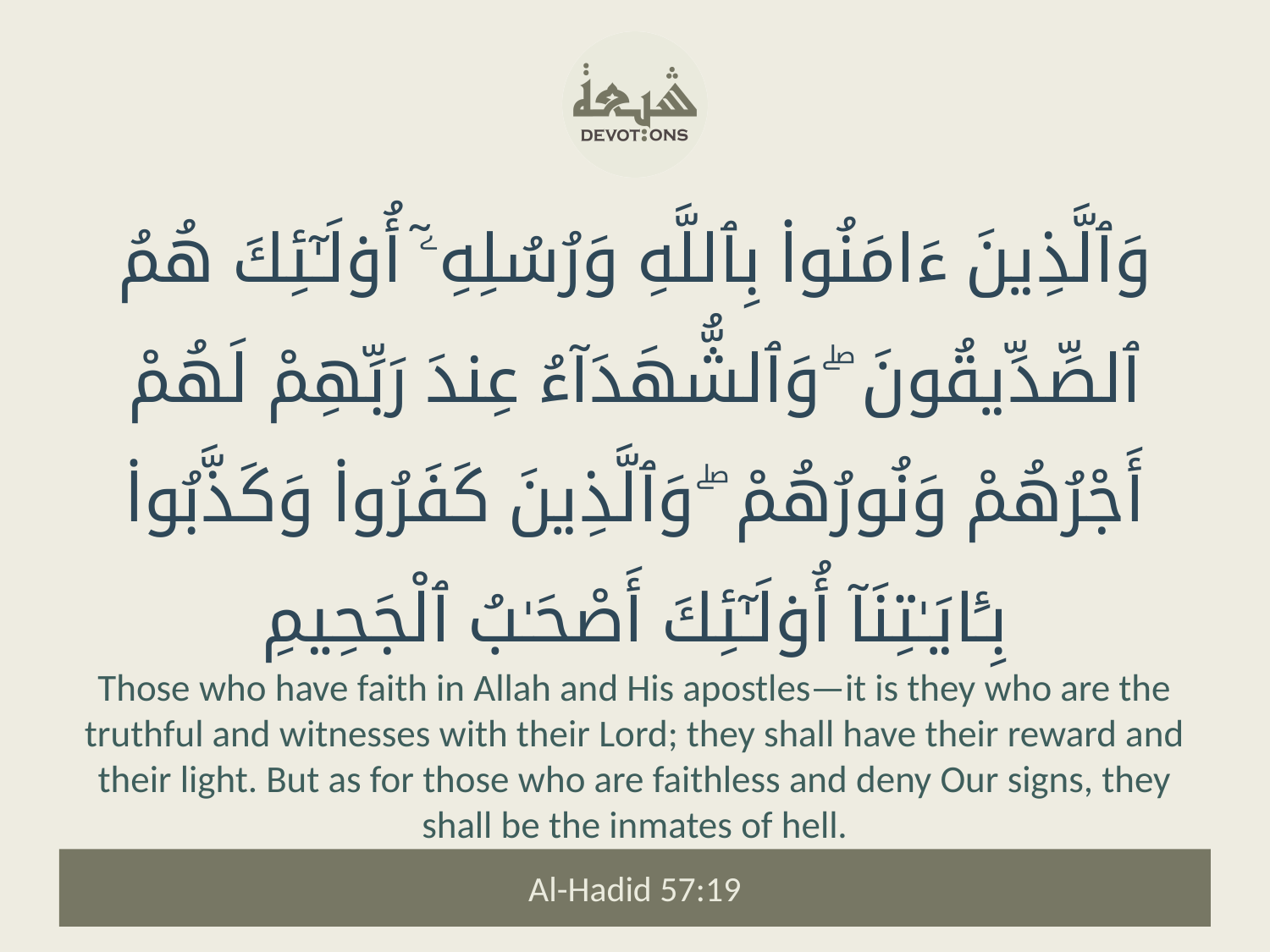

وَٱلَّذِينَ ءَامَنُوا۟ بِٱللَّهِ وَرُسُلِهِۦٓ أُو۟لَـٰٓئِكَ هُمُ ٱلصِّدِّيقُونَ ۖ وَٱلشُّهَدَآءُ عِندَ رَبِّهِمْ لَهُمْ أَجْرُهُمْ وَنُورُهُمْ ۖ وَٱلَّذِينَ كَفَرُوا۟ وَكَذَّبُوا۟ بِـَٔايَـٰتِنَآ أُو۟لَـٰٓئِكَ أَصْحَـٰبُ ٱلْجَحِيمِ
Those who have faith in Allah and His apostles—it is they who are the truthful and witnesses with their Lord; they shall have their reward and their light. But as for those who are faithless and deny Our signs, they shall be the inmates of hell.
Al-Hadid 57:19